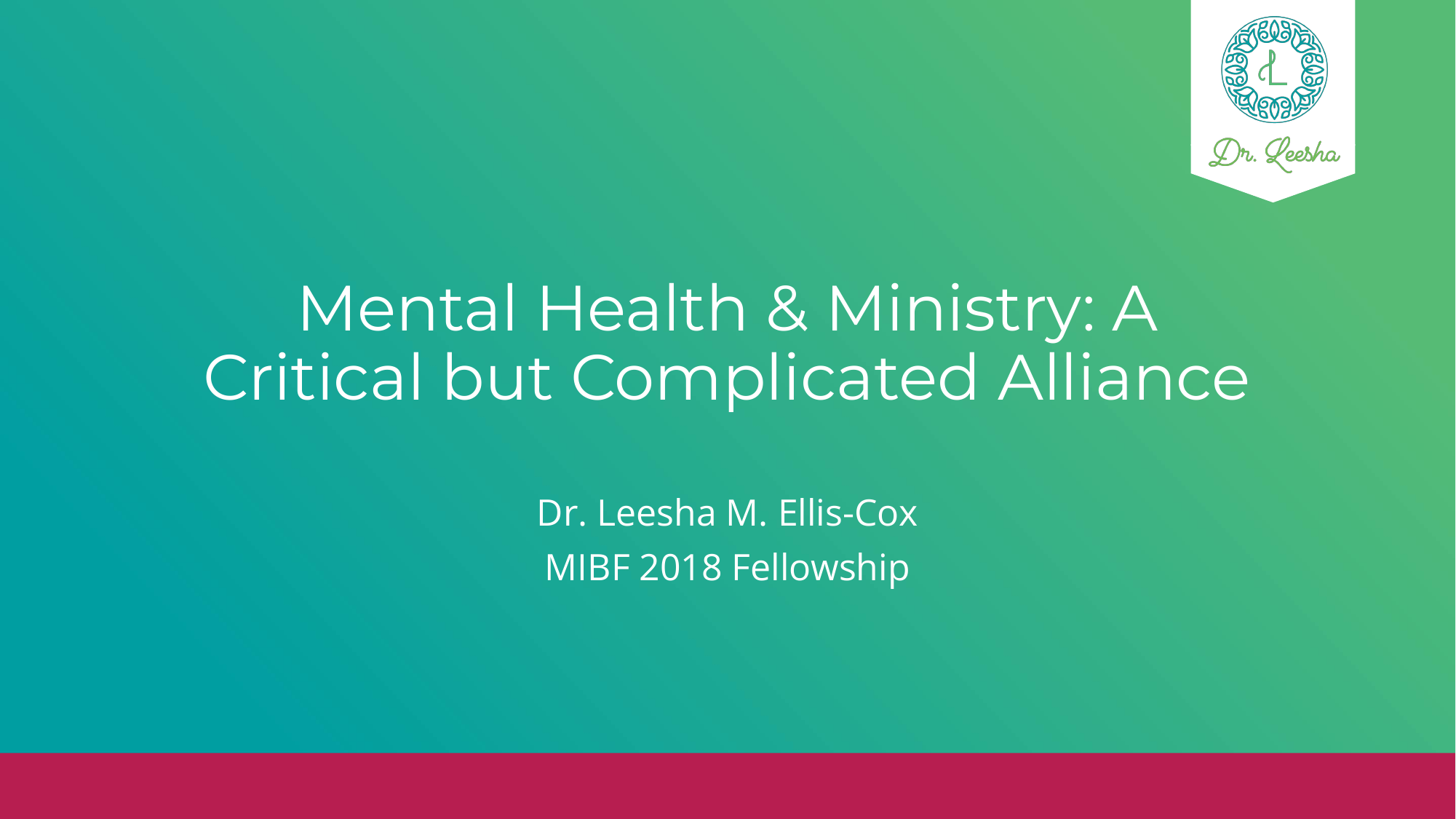

# Mental Health & Ministry: A Critical but Complicated Alliance

Dr. Leesha M. Ellis-Cox
MIBF 2018 Fellowship